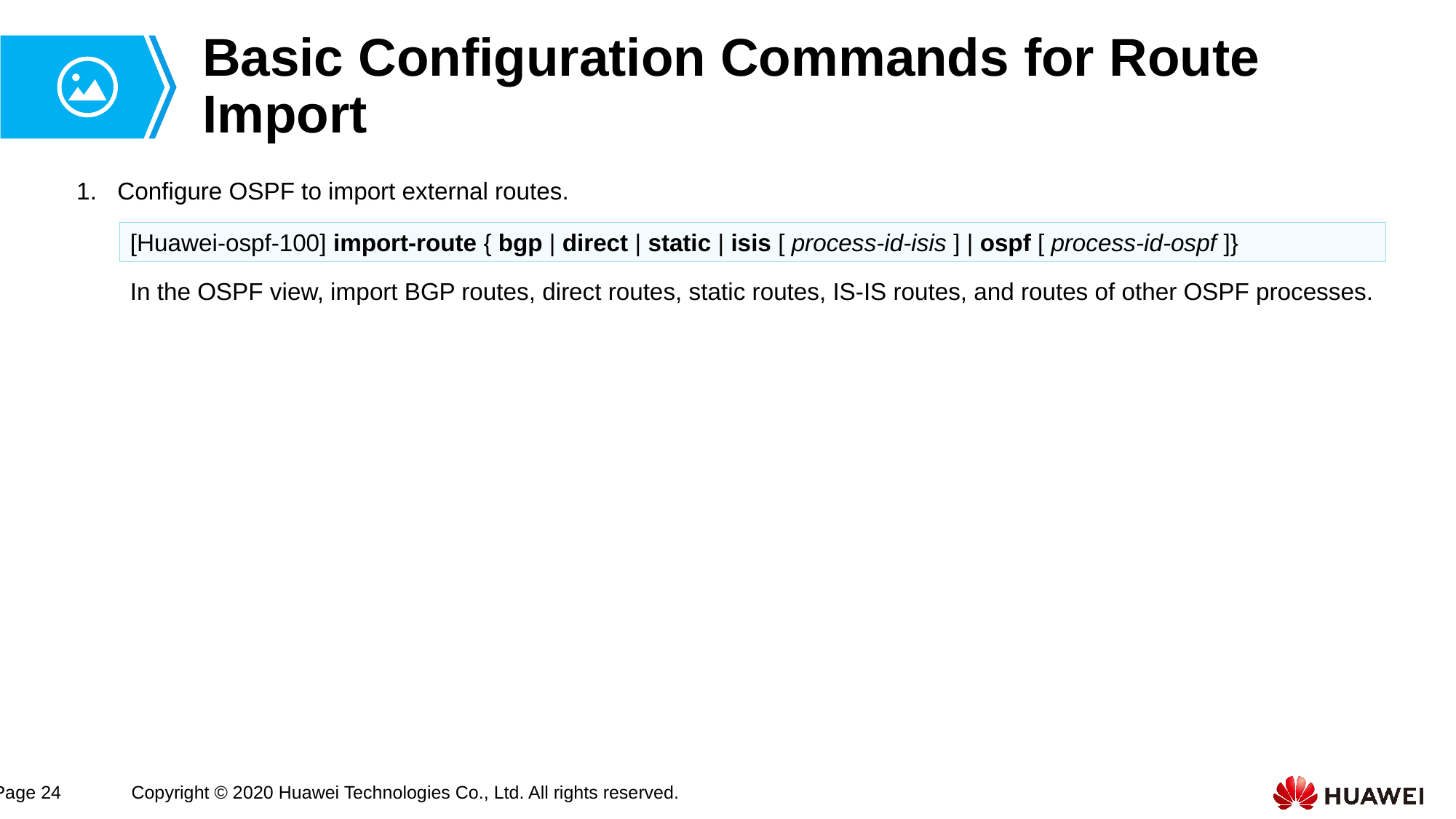

# Basic Configuration Commands for Route Import
Configure OSPF to import external routes.
[Huawei-ospf-100] import-route { bgp | direct | static | isis [ process-id-isis ] | ospf [ process-id-ospf ]}
In the OSPF view, import BGP routes, direct routes, static routes, IS-IS routes, and routes of other OSPF processes.